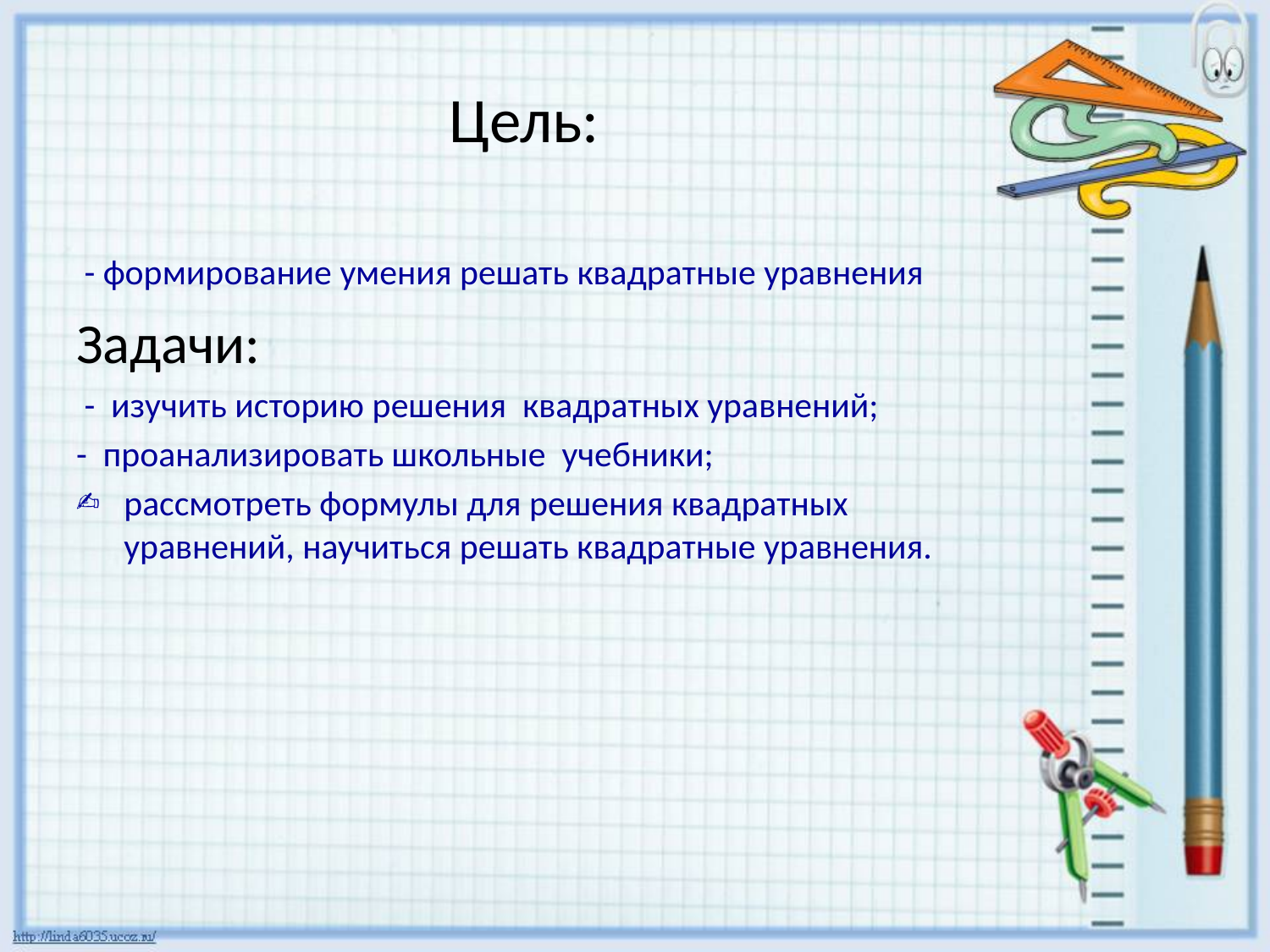

# Цель:
 - формирование умения решать квадратные уравнения
Задачи:
 -  изучить историю решения  квадратных уравнений;
-  проанализировать школьные  учебники;
рассмотреть формулы для решения квадратных уравнений, научиться решать квадратные уравнения.